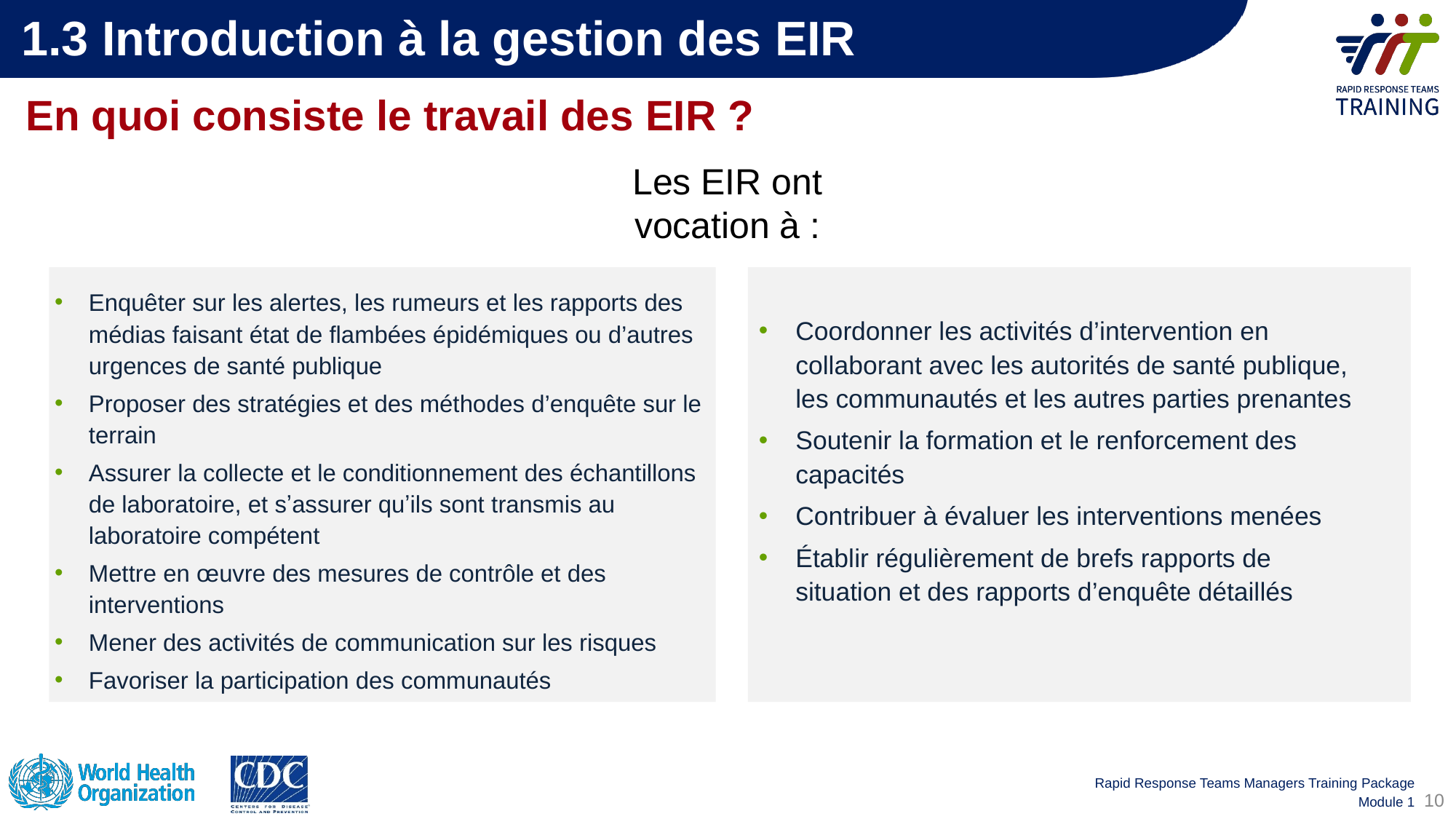

1.3 Introduction à la gestion des EIR
En quoi consiste le travail des EIR ?
Les EIR ont vocation à :

Enquêter sur les alertes, les rumeurs et les rapports des médias faisant état de flambées épidémiques ou d’autres urgences de santé publique
Proposer des stratégies et des méthodes d’enquête sur le terrain
Assurer la collecte et le conditionnement des échantillons de laboratoire, et sʼassurer quʼils sont transmis au laboratoire compétent
Mettre en œuvre des mesures de contrôle et des interventions
Mener des activités de communication sur les risques
Favoriser la participation des communautés

Coordonner les activités d’intervention en collaborant avec les autorités de santé publique, les communautés et les autres parties prenantes
Soutenir la formation et le renforcement des capacités
Contribuer à évaluer les interventions menées
Établir régulièrement de brefs rapports de situation et des rapports d’enquête détaillés
10